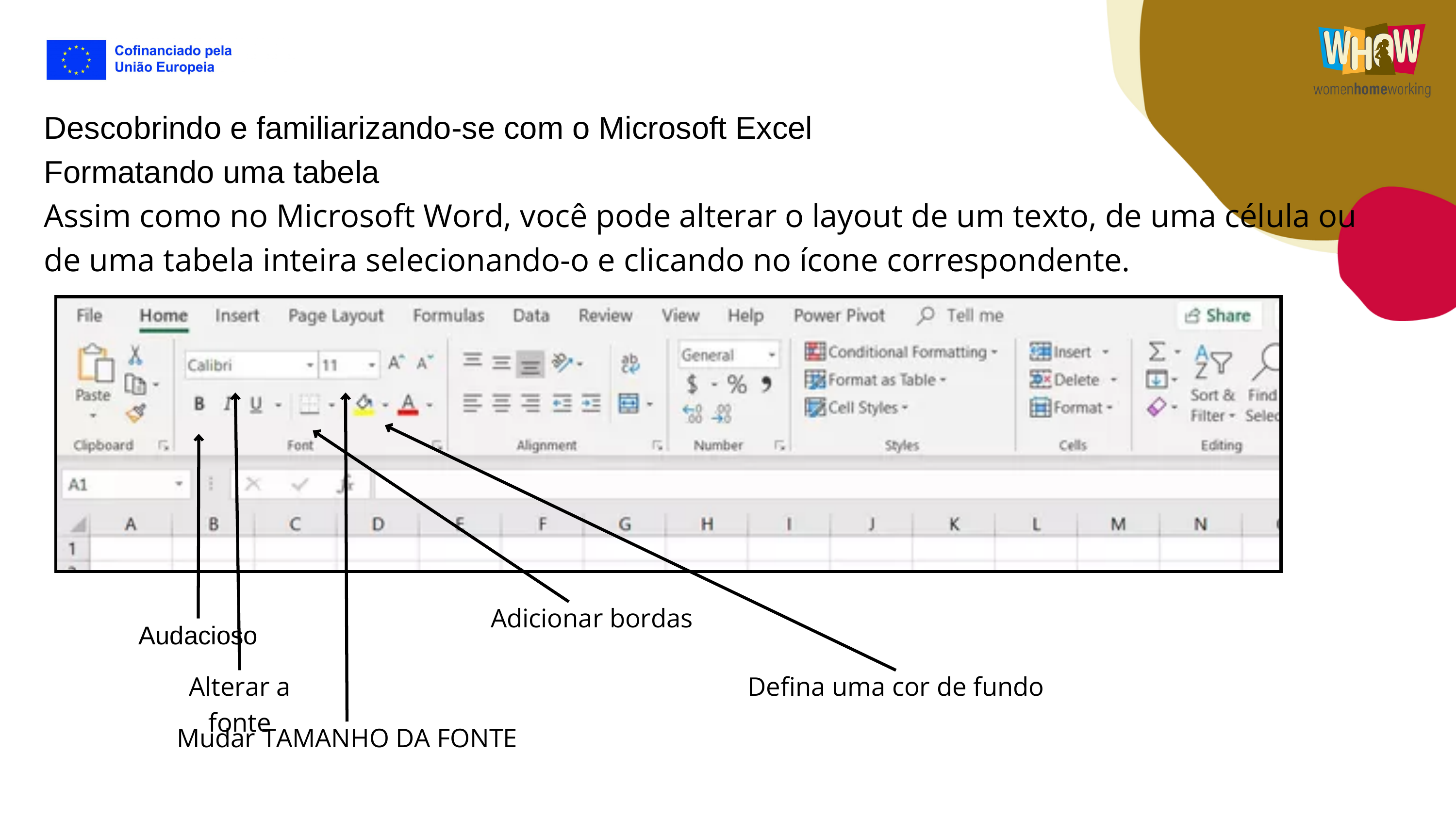

Descobrindo e familiarizando-se com o Microsoft Excel
Formatando uma tabela
Assim como no Microsoft Word, você pode alterar o layout de um texto, de uma célula ou de uma tabela inteira selecionando-o e clicando no ícone correspondente.

Adicionar bordas
Audacioso
Alterar a fonte
Defina uma cor de fundo
Mudar TAMANHO DA FONTE